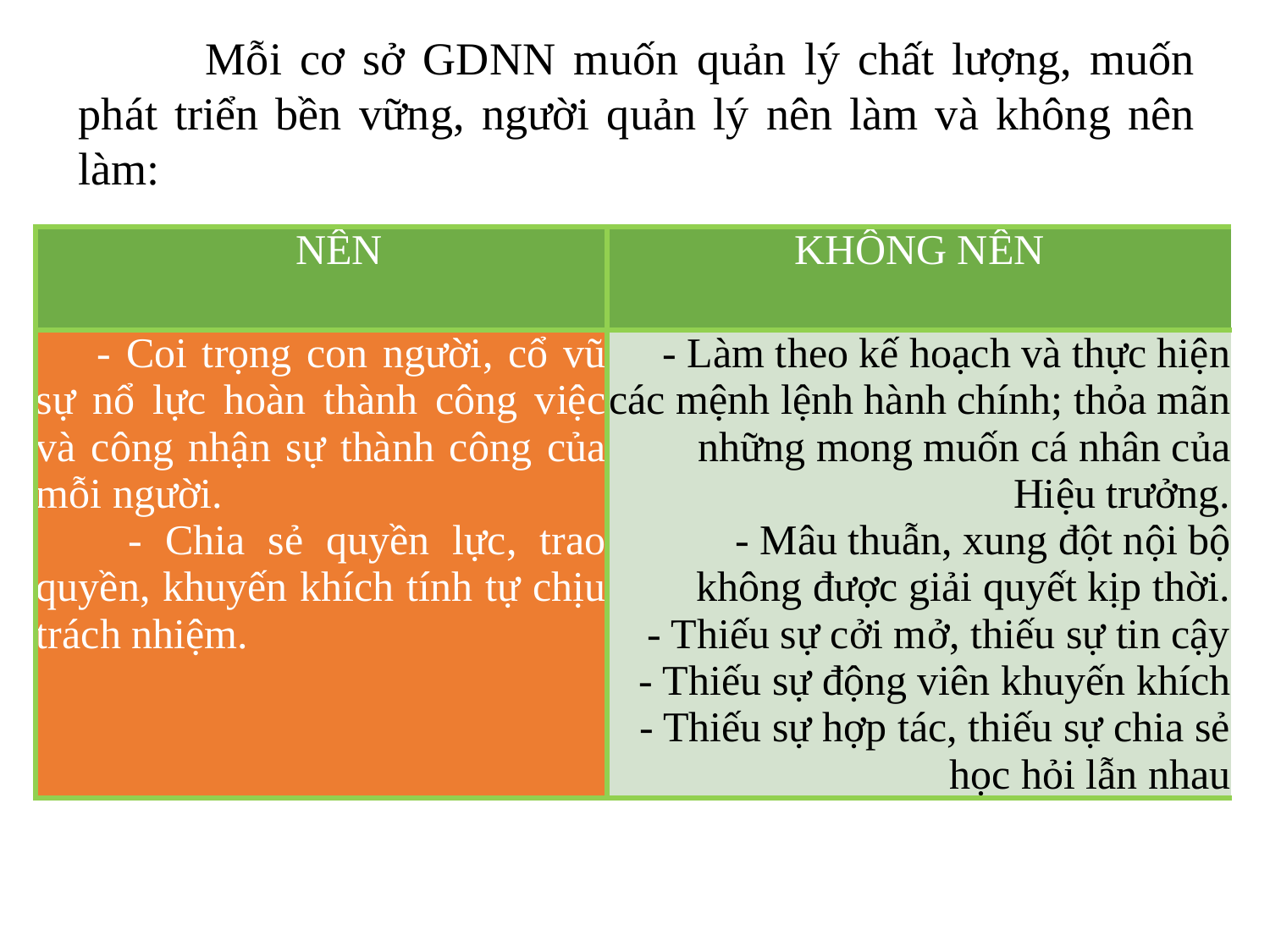

Mỗi cơ sở GDNN muốn quản lý chất lượng, muốn phát triển bền vững, người quản lý nên làm và không nên làm:
| NÊN | KHÔNG NÊN |
| --- | --- |
| - Coi trọng con người, cổ vũ sự nổ lực hoàn thành công việc và công nhận sự thành công của mỗi người. - Chia sẻ quyền lực, trao quyền, khuyến khích tính tự chịu trách nhiệm. | - Làm theo kế hoạch và thực hiện các mệnh lệnh hành chính; thỏa mãn những mong muốn cá nhân của Hiệu trưởng. - Mâu thuẫn, xung đột nội bộ không được giải quyết kịp thời. - Thiếu sự cởi mở, thiếu sự tin cậy - Thiếu sự động viên khuyến khích - Thiếu sự hợp tác, thiếu sự chia sẻ học hỏi lẫn nhau |